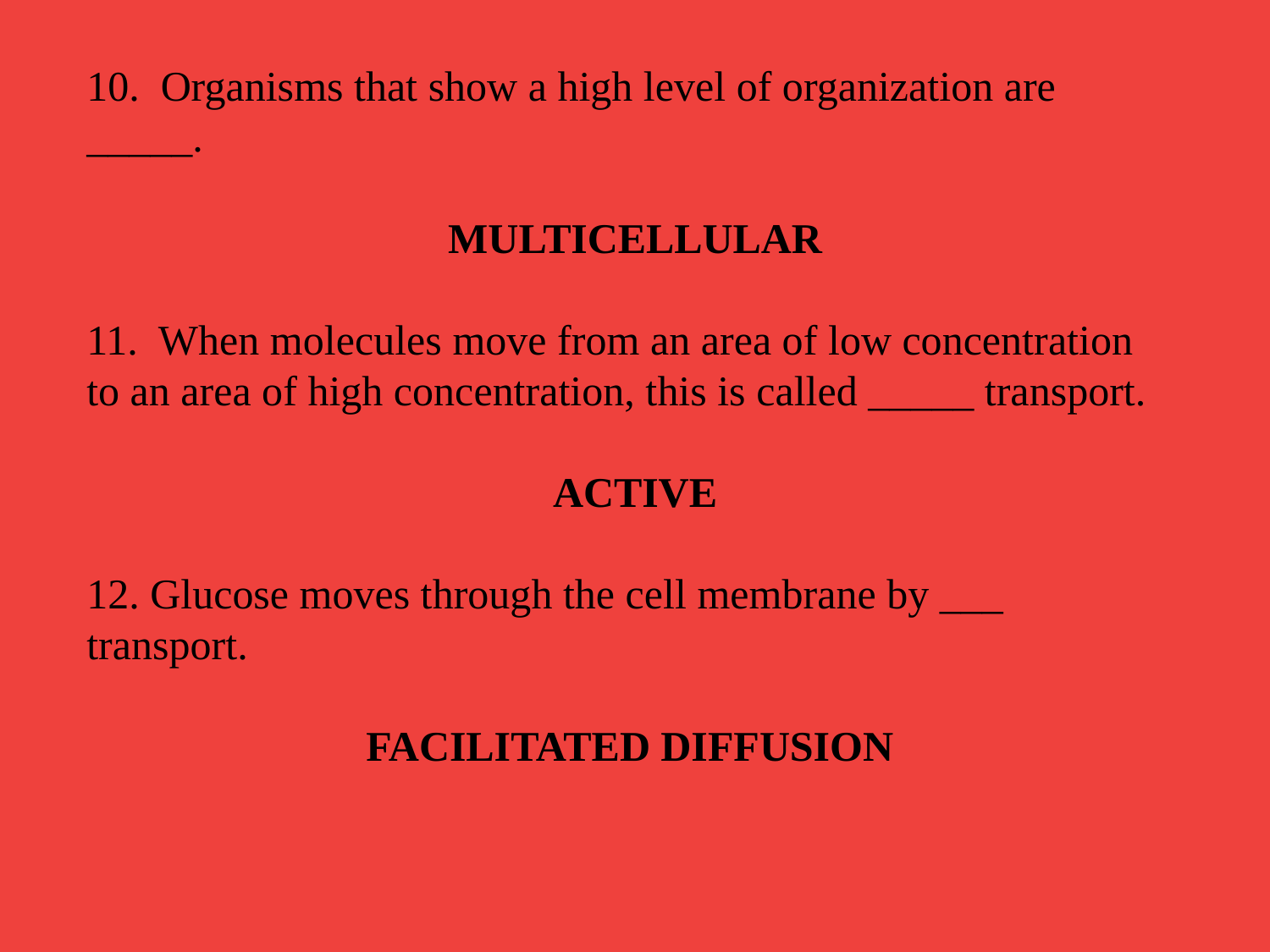

10.  Organisms that show a high level of organization are _____.

 MULTICELLULAR

11.  When molecules move from an area of low concentration to an area of high concentration, this is called _____ transport.

 ACTIVE

Glucose moves through the cell membrane by ___
transport.

FACILITATED DIFFUSION